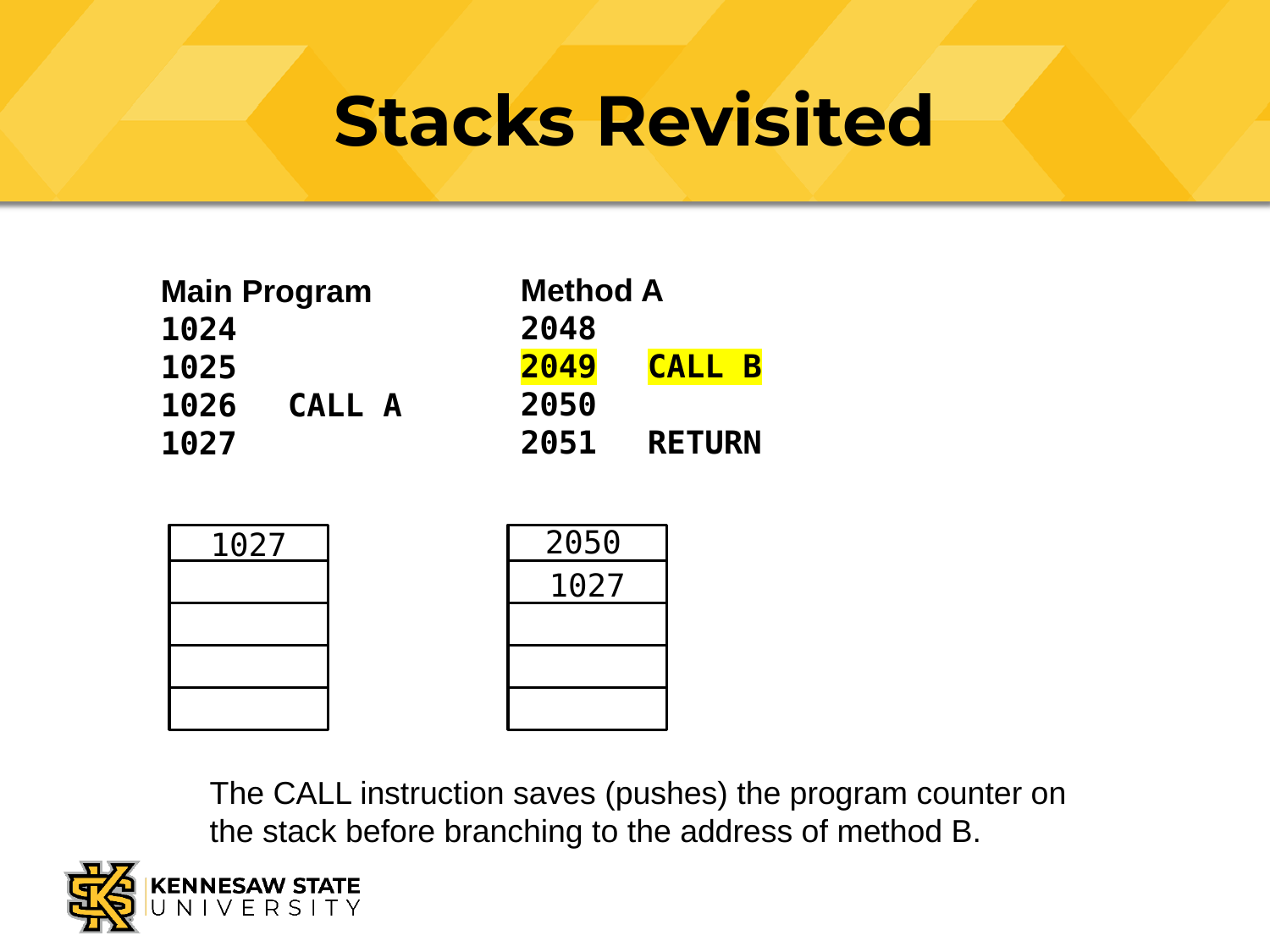

# Stacks Revisited
Method A
2048
2049	CALL B
2050
2051	RETURN
Main Program
1024
1025
1026	CALL A
1027
2050
1027

1027
The CALL instruction saves (pushes) the program counter on the stack before branching to the address of method B.